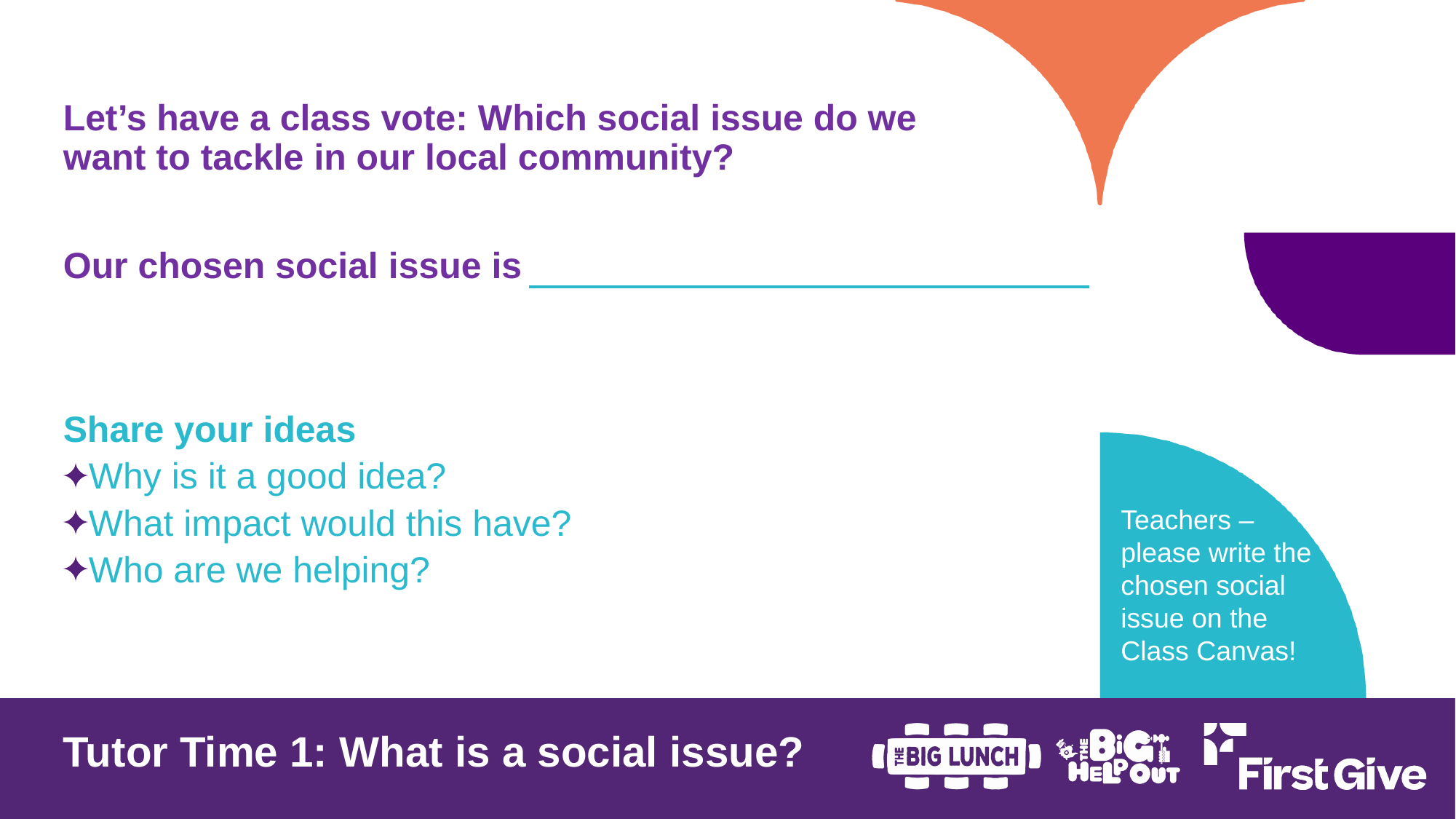

Let’s have a class vote: Which social issue do we want to tackle in our local community?

Our chosen social issue is

Share your ideas
Why is it a good idea?
What impact would this have?
Who are we helping?
Teachers – please write the chosen social issue on the Class Canvas!

Tutor Time 1: What is a social issue?